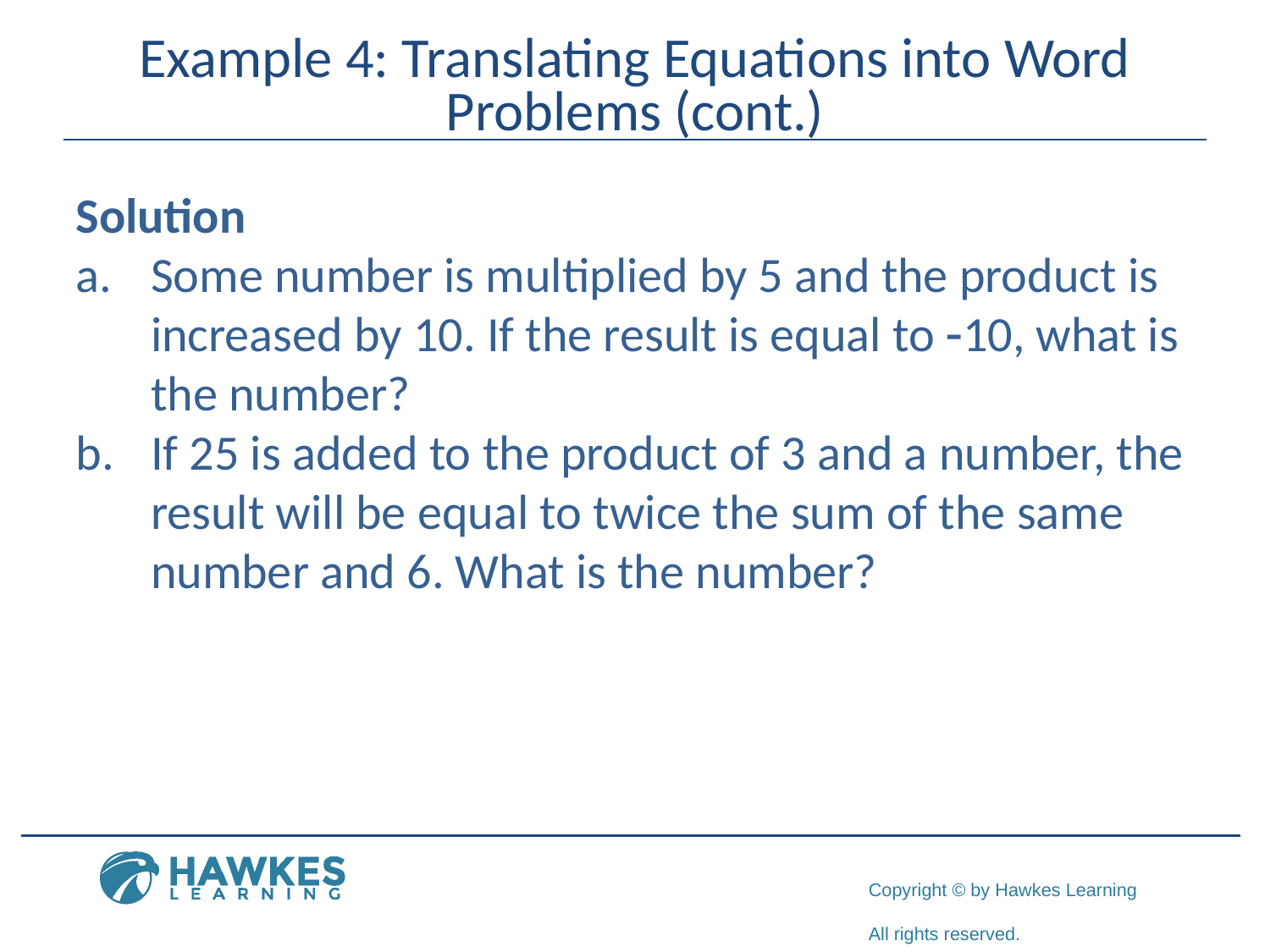

# Example 4: Translating Equations into Word Problems (cont.)
Solution
Some number is multiplied by 5 and the product is increased by 10. If the result is equal to −10, what is the number?
If 25 is added to the product of 3 and a number, the result will be equal to twice the sum of the same number and 6. What is the number?